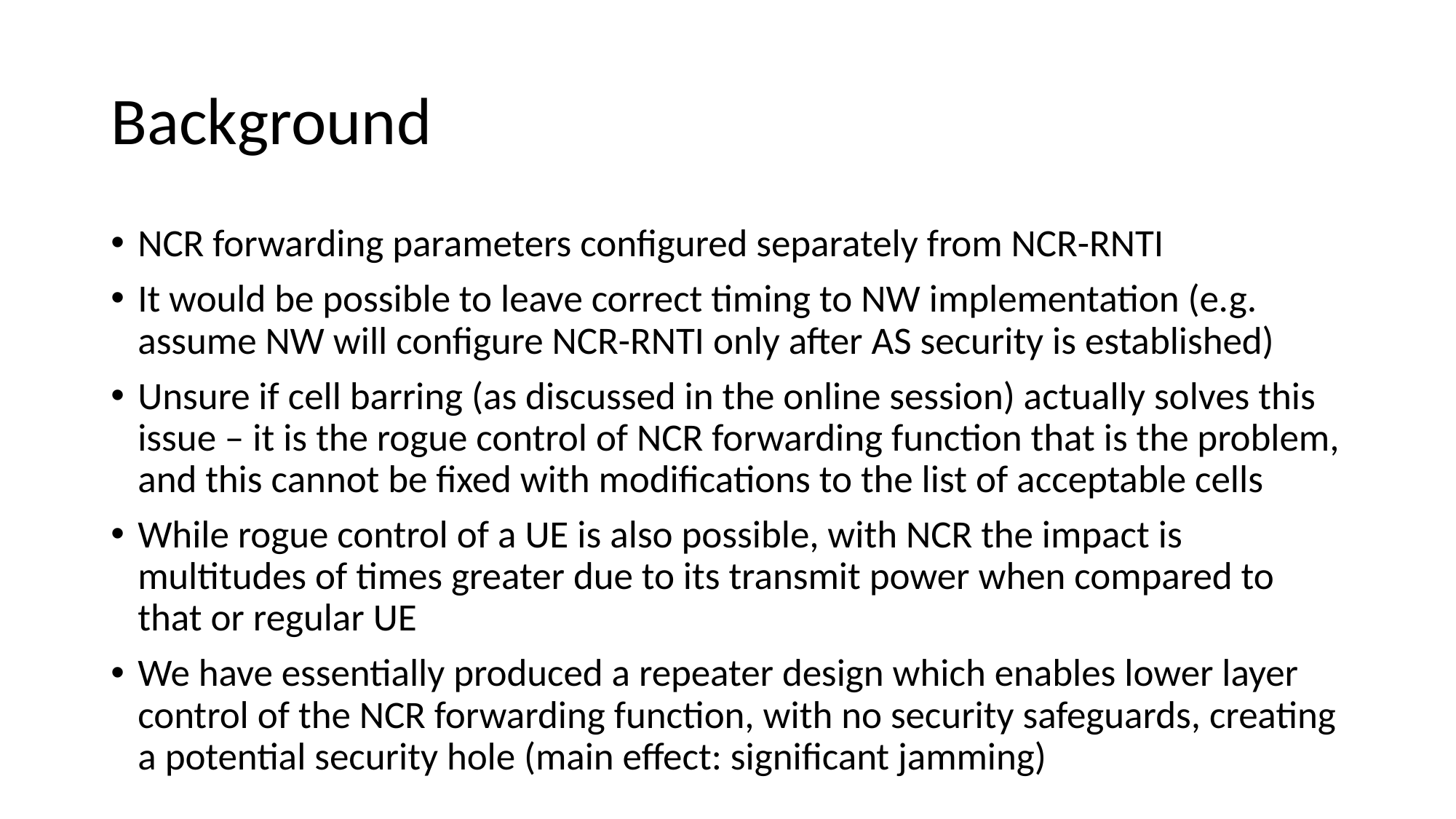

# Background
NCR forwarding parameters configured separately from NCR-RNTI
It would be possible to leave correct timing to NW implementation (e.g. assume NW will configure NCR-RNTI only after AS security is established)
Unsure if cell barring (as discussed in the online session) actually solves this issue – it is the rogue control of NCR forwarding function that is the problem, and this cannot be fixed with modifications to the list of acceptable cells
While rogue control of a UE is also possible, with NCR the impact is multitudes of times greater due to its transmit power when compared to that or regular UE
We have essentially produced a repeater design which enables lower layer control of the NCR forwarding function, with no security safeguards, creating a potential security hole (main effect: significant jamming)